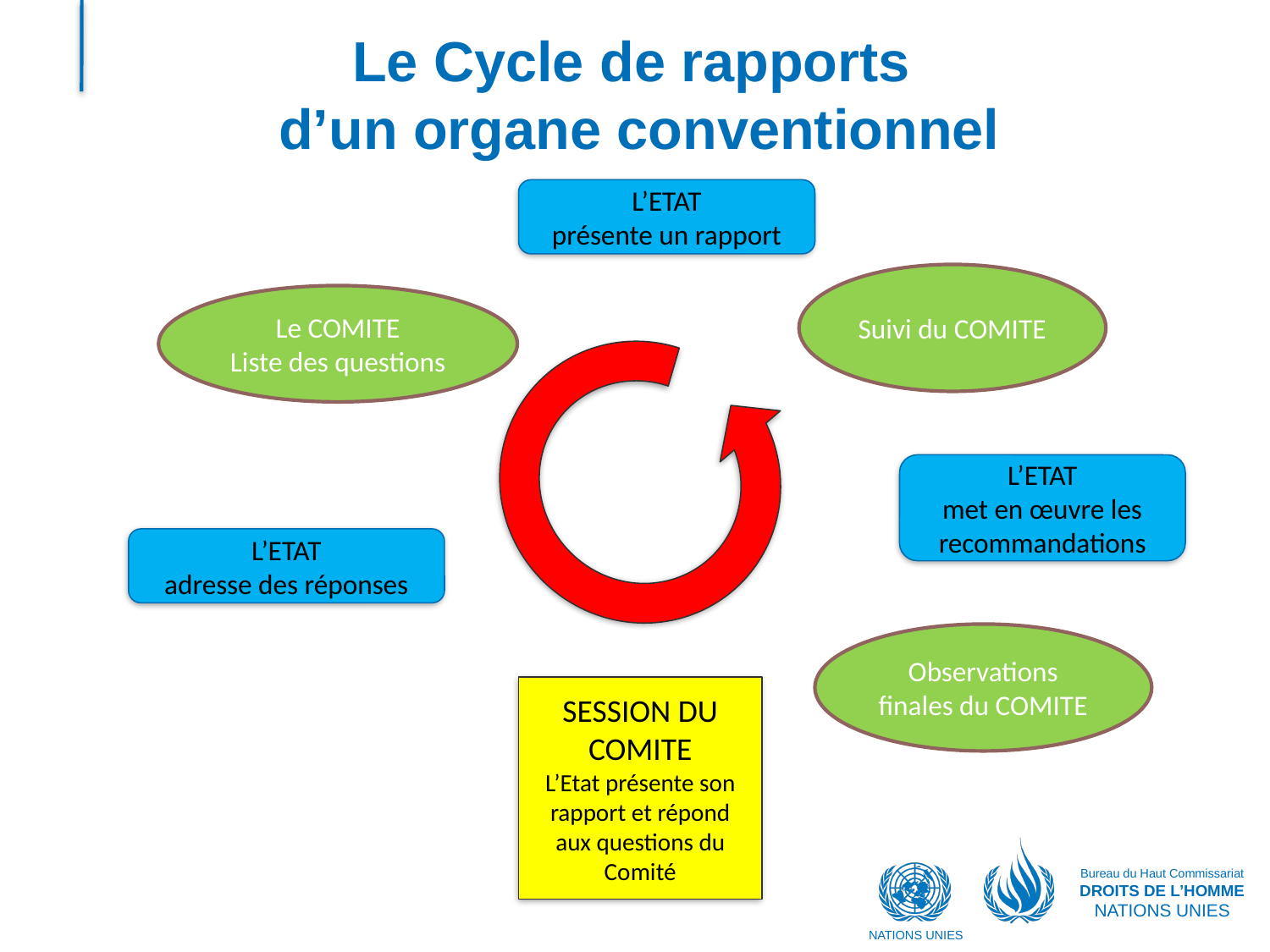

# Le Cycle de rapports d’un organe conventionnel
L’ETAT
présente un rapport
Suivi du COMITE
Le COMITE
Liste des questions

L’ETAT
met en œuvre les recommandations
L’ETAT
adresse des réponses
Observations finales du COMITE
SESSION DU COMITE
L’Etat présente son rapport et répond aux questions du Comité
Bureau du Haut Commissariat
DROITS DE L’HOMME
NATIONS UNIES
NATIONS UNIES